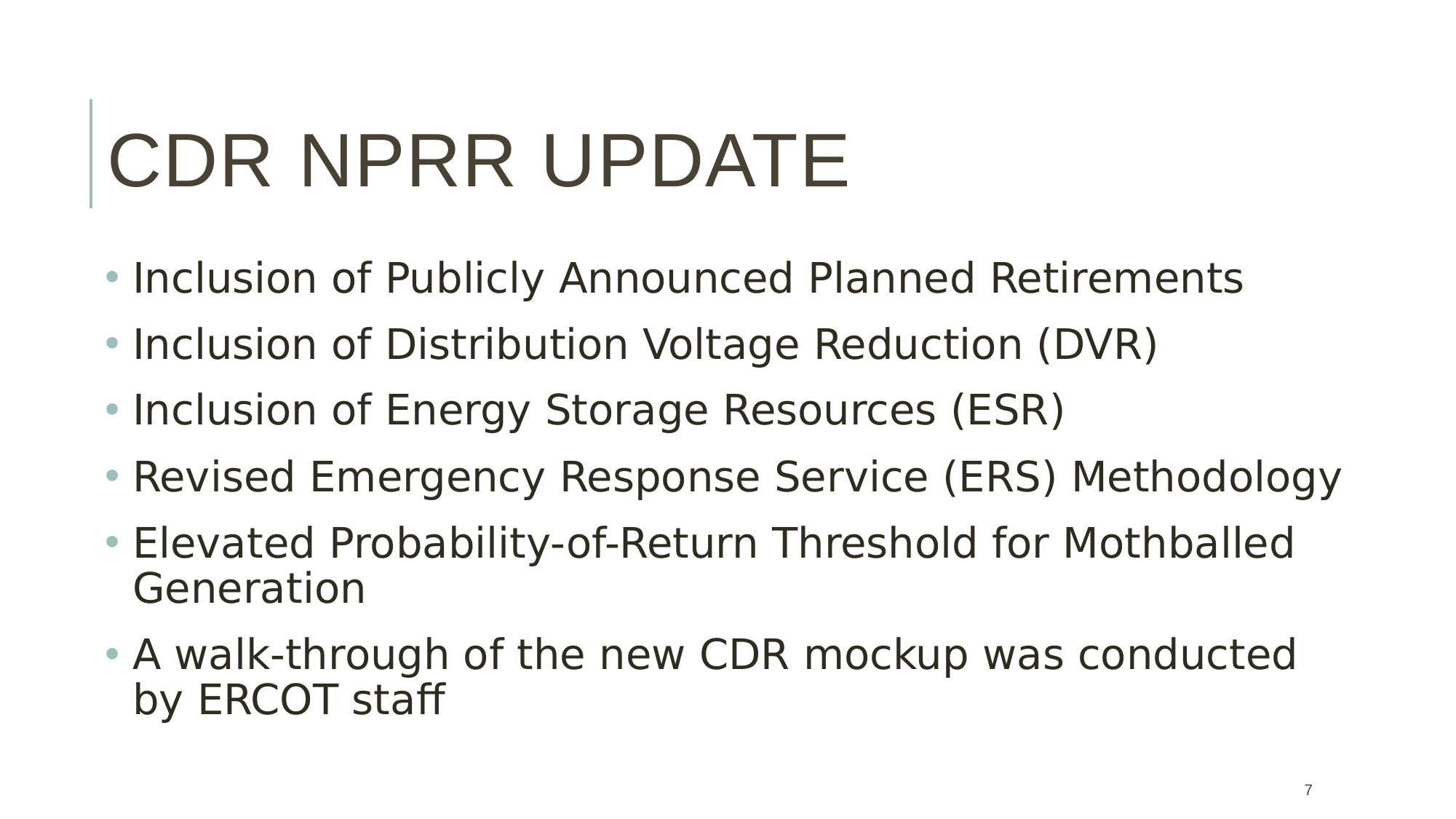

# CDR NPRR update
Inclusion of Publicly Announced Planned Retirements
Inclusion of Distribution Voltage Reduction (DVR)
Inclusion of Energy Storage Resources (ESR)
Revised Emergency Response Service (ERS) Methodology
Elevated Probability-of-Return Threshold for Mothballed Generation
A walk-through of the new CDR mockup was conducted by ERCOT staff

7